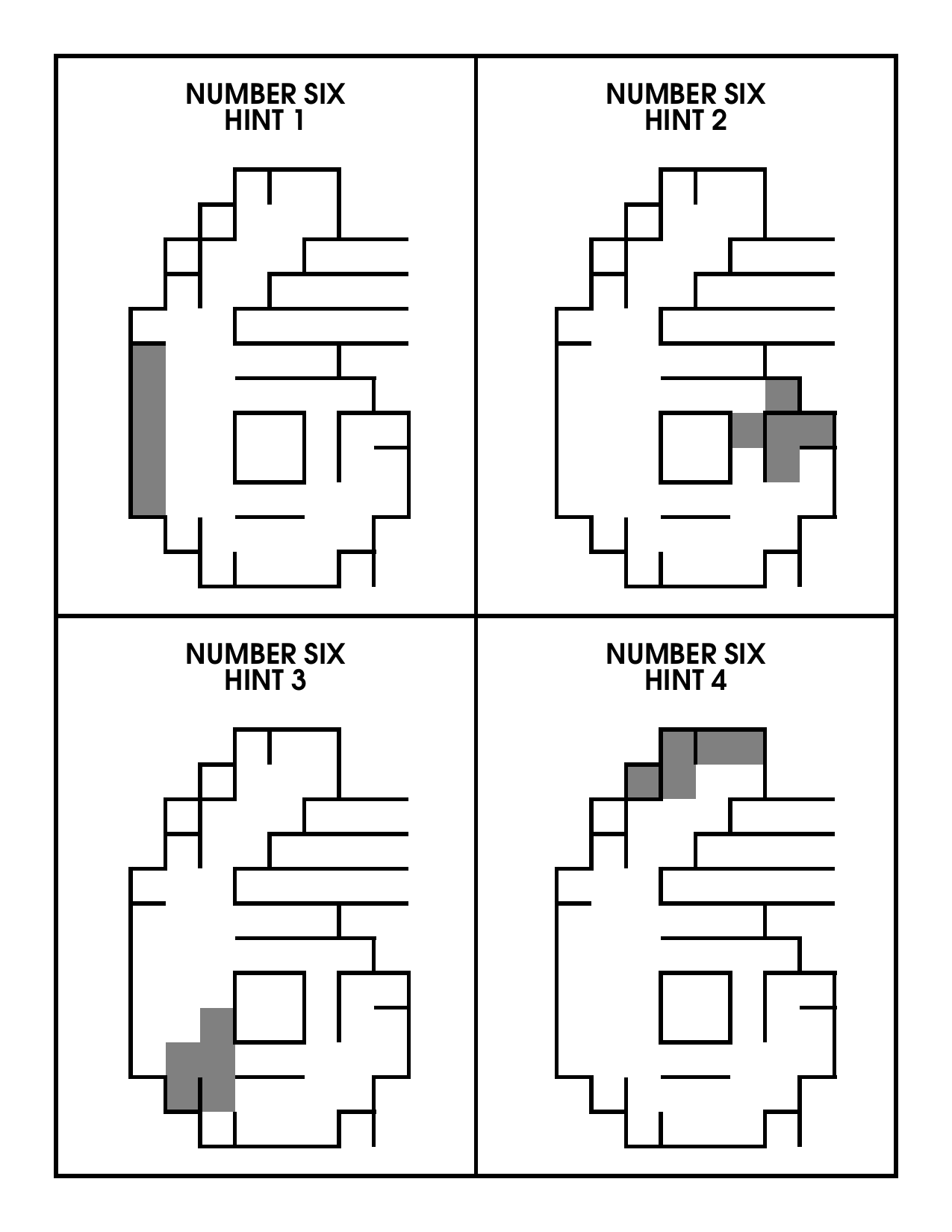

| NUMBER SIX HINT 1 | NUMBER SIX HINT 2 |
| --- | --- |
| NUMBER SIX HINT 3 | NUMBER SIX HINT 4 |
|  |  |  |  |  |  |  |  |
| --- | --- | --- | --- | --- | --- | --- | --- |
|  |  |  |  |  |  |  |  |
|  |  |  |  |  |  |  |  |
|  |  |  |  |  |  |  |  |
|  |  |  |  |  |  |  |  |
|  |  |  |  |  |  |  |  |
|  |  |  |  |  |  |  |  |
|  |  |  |  |  |  |  |  |
|  |  |  |  |  |  |  |  |
|  |  |  |  |  |  |  |  |
|  |  |  |  |  |  |  |  |
|  |  |  |  |  |  |  |  |
|  |  |  |  |  |  |  |  |
| --- | --- | --- | --- | --- | --- | --- | --- |
|  |  |  |  |  |  |  |  |
|  |  |  |  |  |  |  |  |
|  |  |  |  |  |  |  |  |
|  |  |  |  |  |  |  |  |
|  |  |  |  |  |  |  |  |
|  |  |  |  |  |  |  |  |
|  |  |  |  |  |  |  |  |
|  |  |  |  |  |  |  |  |
|  |  |  |  |  |  |  |  |
|  |  |  |  |  |  |  |  |
|  |  |  |  |  |  |  |  |
|  |  |  |  |  |  |  |  |
| --- | --- | --- | --- | --- | --- | --- | --- |
|  |  |  |  |  |  |  |  |
|  |  |  |  |  |  |  |  |
|  |  |  |  |  |  |  |  |
|  |  |  |  |  |  |  |  |
|  |  |  |  |  |  |  |  |
|  |  |  |  |  |  |  |  |
|  |  |  |  |  |  |  |  |
|  |  |  |  |  |  |  |  |
|  |  |  |  |  |  |  |  |
|  |  |  |  |  |  |  |  |
|  |  |  |  |  |  |  |  |
|  |  |  |  |  |  |  |  |
| --- | --- | --- | --- | --- | --- | --- | --- |
|  |  |  |  |  |  |  |  |
|  |  |  |  |  |  |  |  |
|  |  |  |  |  |  |  |  |
|  |  |  |  |  |  |  |  |
|  |  |  |  |  |  |  |  |
|  |  |  |  |  |  |  |  |
|  |  |  |  |  |  |  |  |
|  |  |  |  |  |  |  |  |
|  |  |  |  |  |  |  |  |
|  |  |  |  |  |  |  |  |
|  |  |  |  |  |  |  |  |